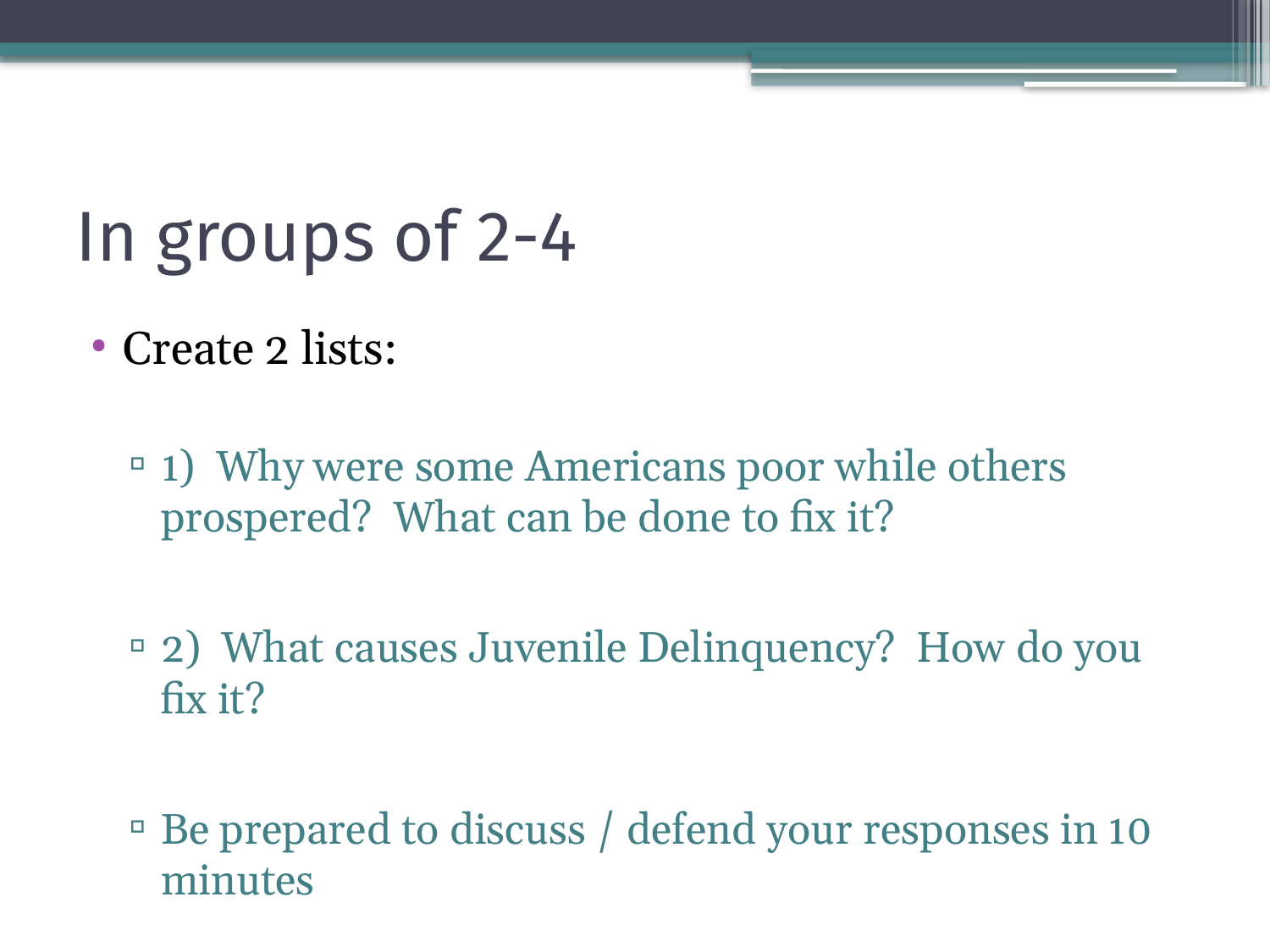

# In groups of 2-4
Create 2 lists:

1)  Why were some Americans poor while others prospered?  What can be done to fix it?

2)  What causes Juvenile Delinquency?  How do you fix it?

Be prepared to discuss / defend your responses in 10 minutes